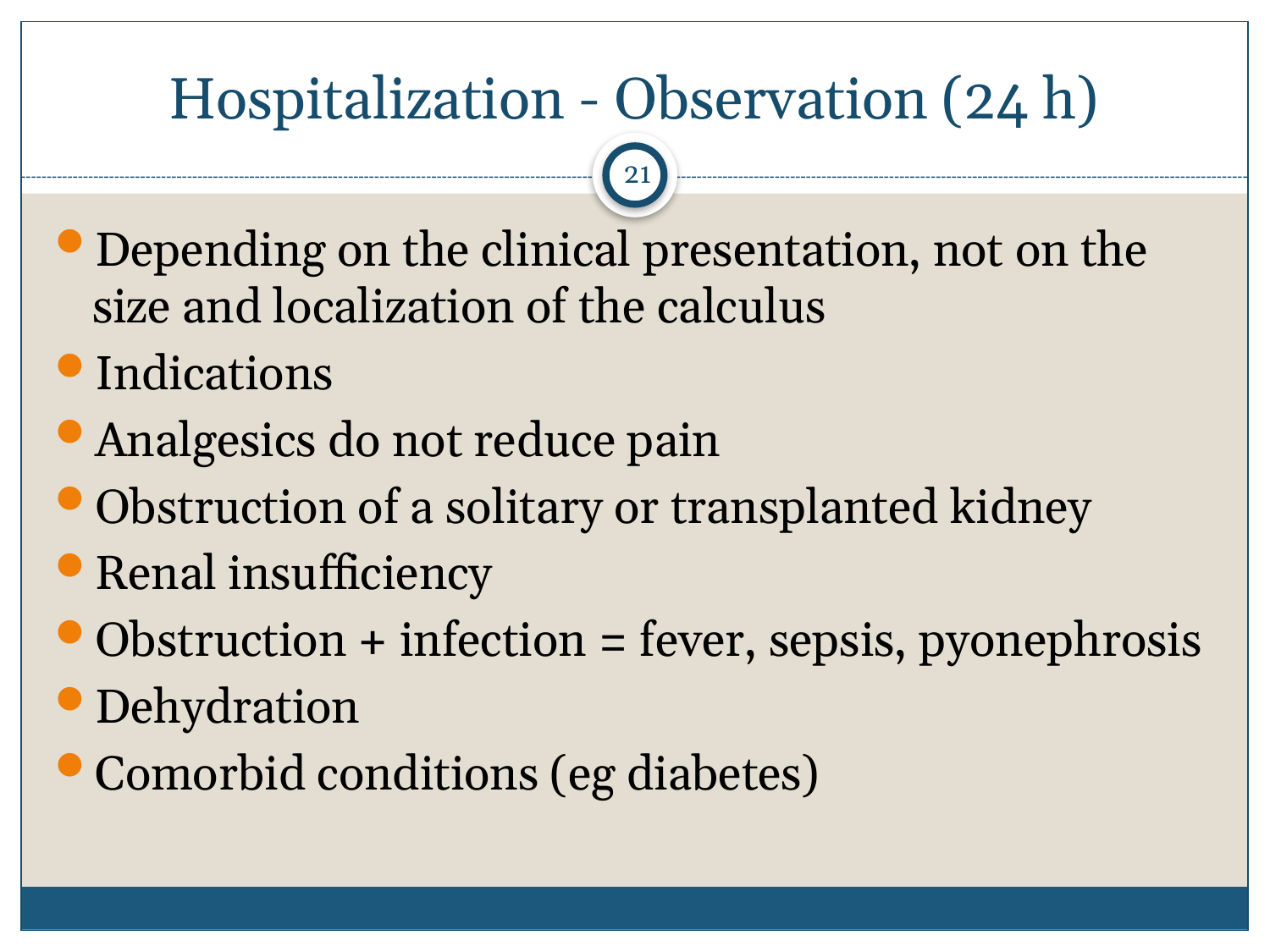

# Hospitalization - Observation (24 h)
21
Depending on the clinical presentation, not on the size and localization of the calculus
Indications
Analgesics do not reduce pain
Obstruction of a solitary or transplanted kidney
Renal insufficiency
Obstruction + infection = fever, sepsis, pyonephrosis
Dehydration
Comorbid conditions (eg diabetes)